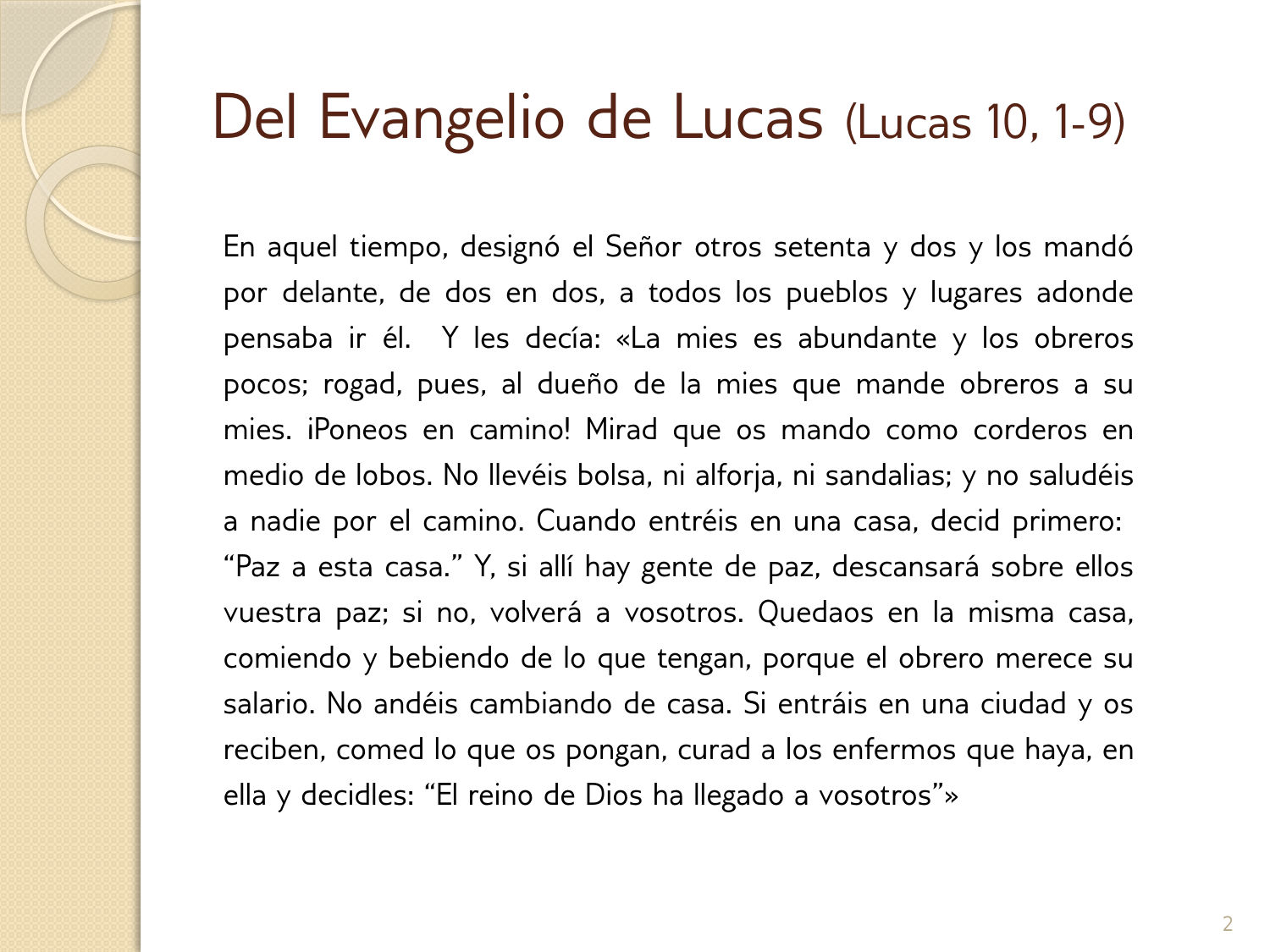

# Del Evangelio de Lucas (Lucas 10, 1-9)
En aquel tiempo, designó el Señor otros setenta y dos y los mandó por delante, de dos en dos, a todos los pueblos y lugares adonde pensaba ir él.  Y les decía: «La mies es abundante y los obreros pocos; rogad, pues, al dueño de la mies que mande obreros a su mies. ¡Poneos en camino! Mirad que os mando como corderos en medio de lobos. No llevéis bolsa, ni alforja, ni sandalias; y no saludéis a nadie por el camino. Cuando entréis en una casa, decid primero:  “Paz a esta casa.” Y, si allí hay gente de paz, descansará sobre ellos vuestra paz; si no, volverá a vosotros. Quedaos en la misma casa, comiendo y bebiendo de lo que tengan, porque el obrero merece su salario. No andéis cambiando de casa. Si entráis en una ciudad y os reciben, comed lo que os pongan, curad a los enfermos que haya, en ella y decidles: “El reino de Dios ha llegado a vosotros”»
2